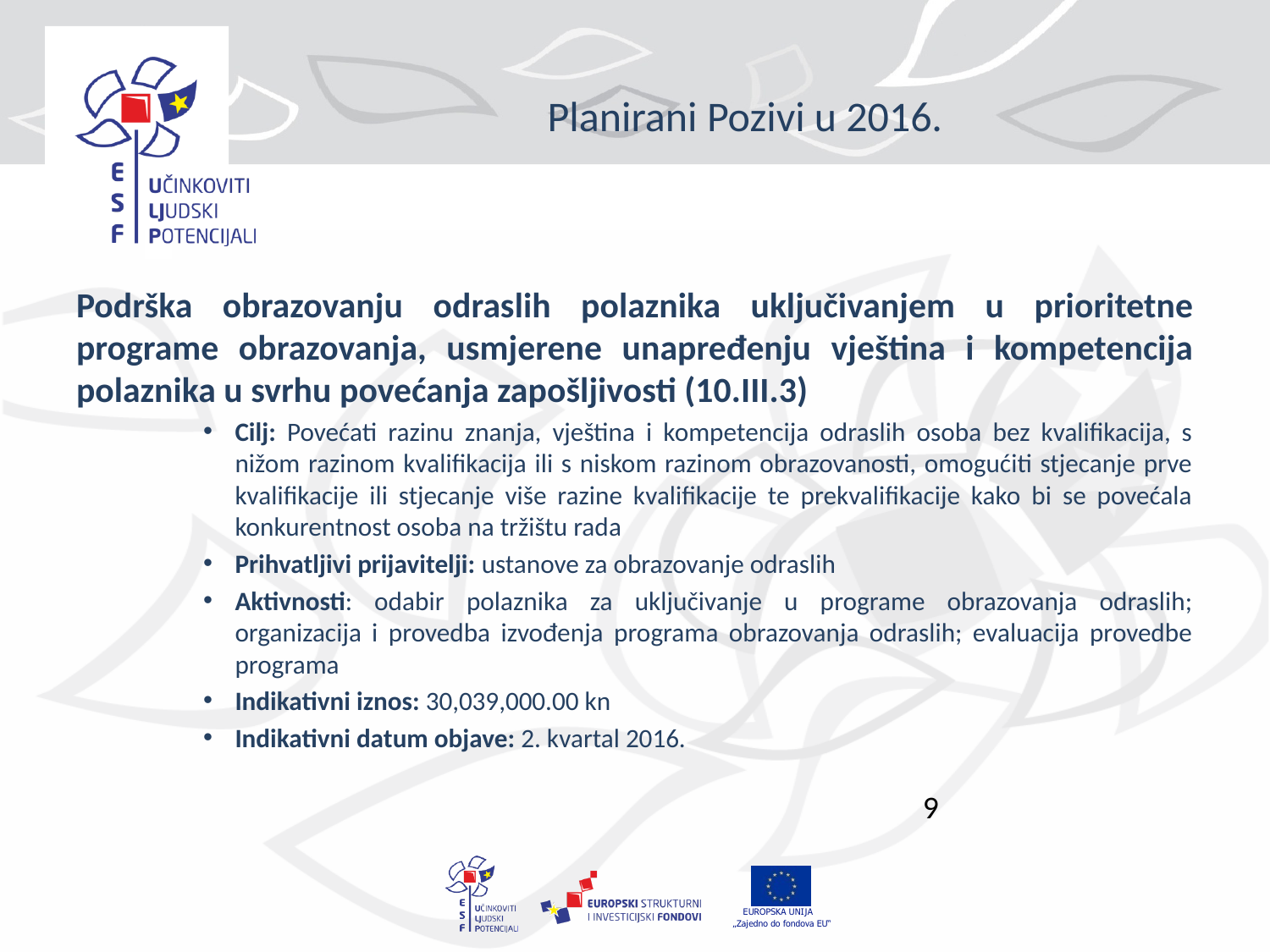

# Planirani Pozivi u 2016.
Podrška obrazovanju odraslih polaznika uključivanjem u prioritetne programe obrazovanja, usmjerene unapređenju vještina i kompetencija polaznika u svrhu povećanja zapošljivosti (10.III.3)
Cilj: Povećati razinu znanja, vještina i kompetencija odraslih osoba bez kvalifikacija, s nižom razinom kvalifikacija ili s niskom razinom obrazovanosti, omogućiti stjecanje prve kvalifikacije ili stjecanje više razine kvalifikacije te prekvalifikacije kako bi se povećala konkurentnost osoba na tržištu rada
Prihvatljivi prijavitelji: ustanove za obrazovanje odraslih
Aktivnosti: odabir polaznika za uključivanje u programe obrazovanja odraslih; organizacija i provedba izvođenja programa obrazovanja odraslih; evaluacija provedbe programa
Indikativni iznos: 30,039,000.00 kn
Indikativni datum objave: 2. kvartal 2016.

9